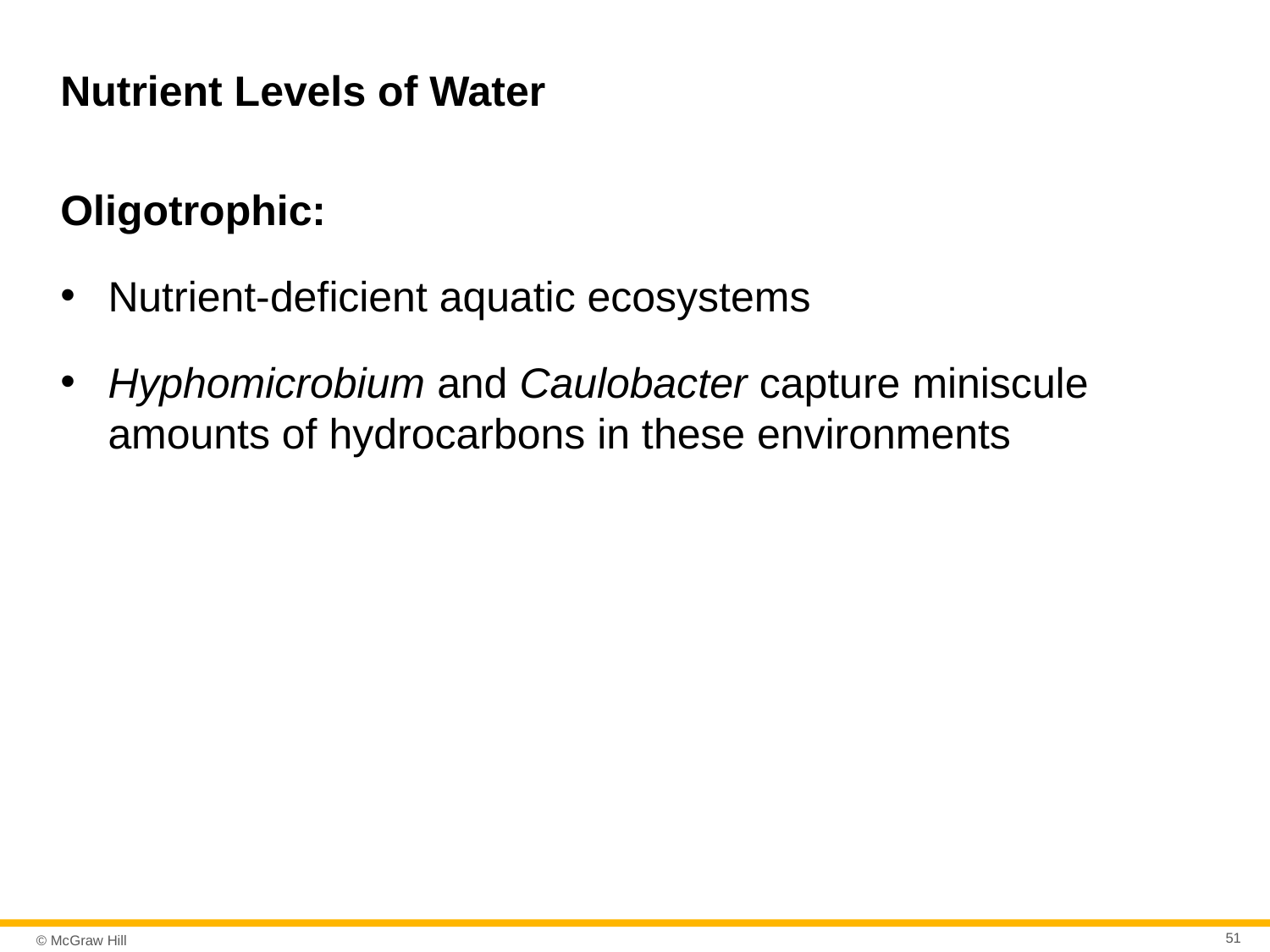

# Nutrient Levels of Water
Oligotrophic:
Nutrient-deficient aquatic ecosystems
Hyphomicrobium and Caulobacter capture miniscule amounts of hydrocarbons in these environments